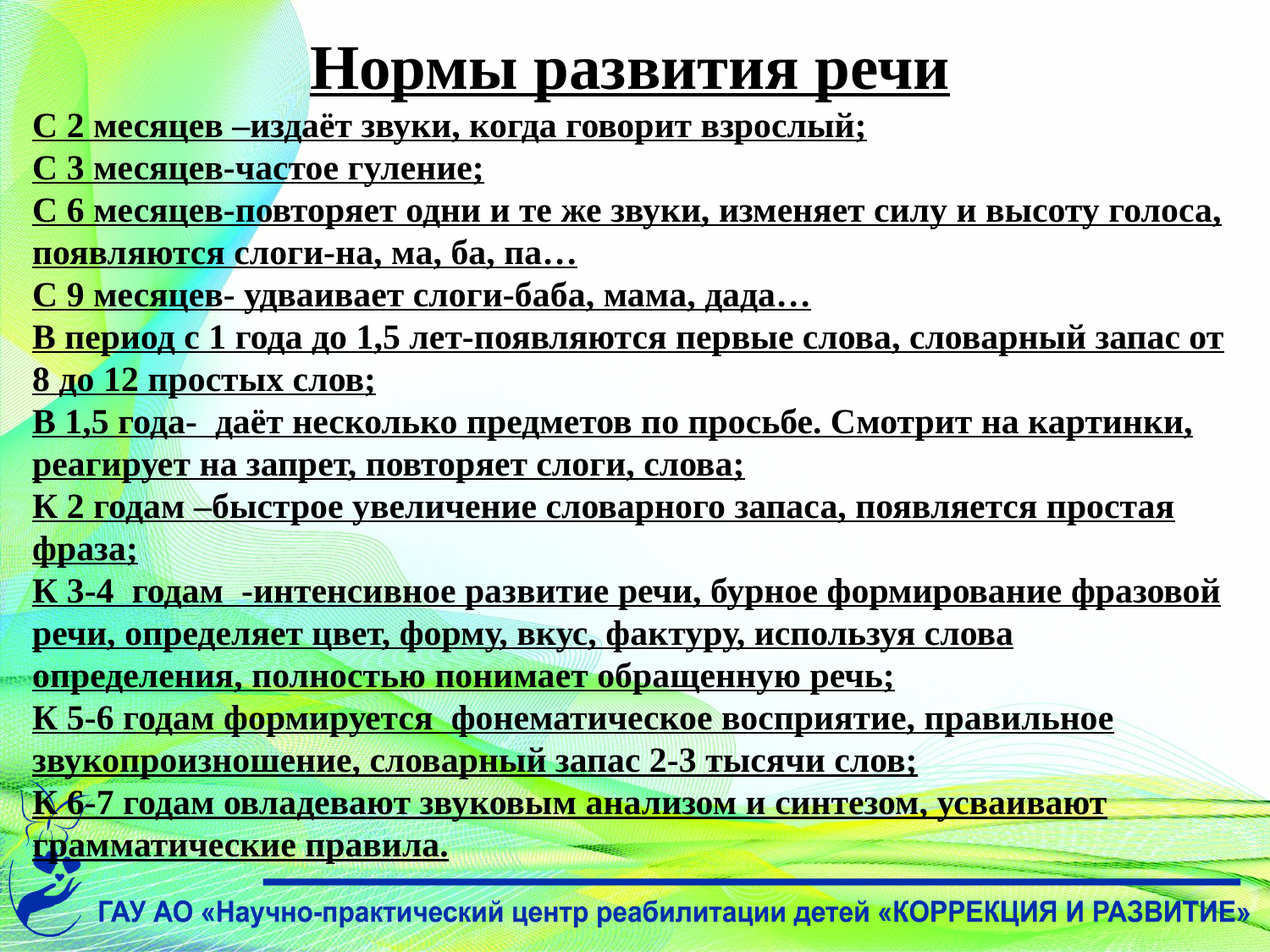

Нормы развития речи
С 2 месяцев –издаёт звуки, когда говорит взрослый;
С 3 месяцев-частое гуление;
С 6 месяцев-повторяет одни и те же звуки, изменяет силу и высоту голоса, появляются слоги-на, ма, ба, па…
С 9 месяцев- удваивает слоги-баба, мама, дада…
В период с 1 года до 1,5 лет-появляются первые слова, словарный запас от 8 до 12 простых слов;
В 1,5 года-  даёт несколько предметов по просьбе. Смотрит на картинки, реагирует на запрет, повторяет слоги, слова;
К 2 годам –быстрое увеличение словарного запаса, появляется простая фраза;
К 3-4  годам  -интенсивное развитие речи, бурное формирование фразовой речи, определяет цвет, форму, вкус, фактуру, используя слова определения, полностью понимает обращенную речь;
К 5-6 годам формируется  фонематическое восприятие, правильное звукопроизношение, словарный запас 2-3 тысячи слов;
К 6-7 годам овладевают звуковым анализом и синтезом, усваивают грамматические правила.